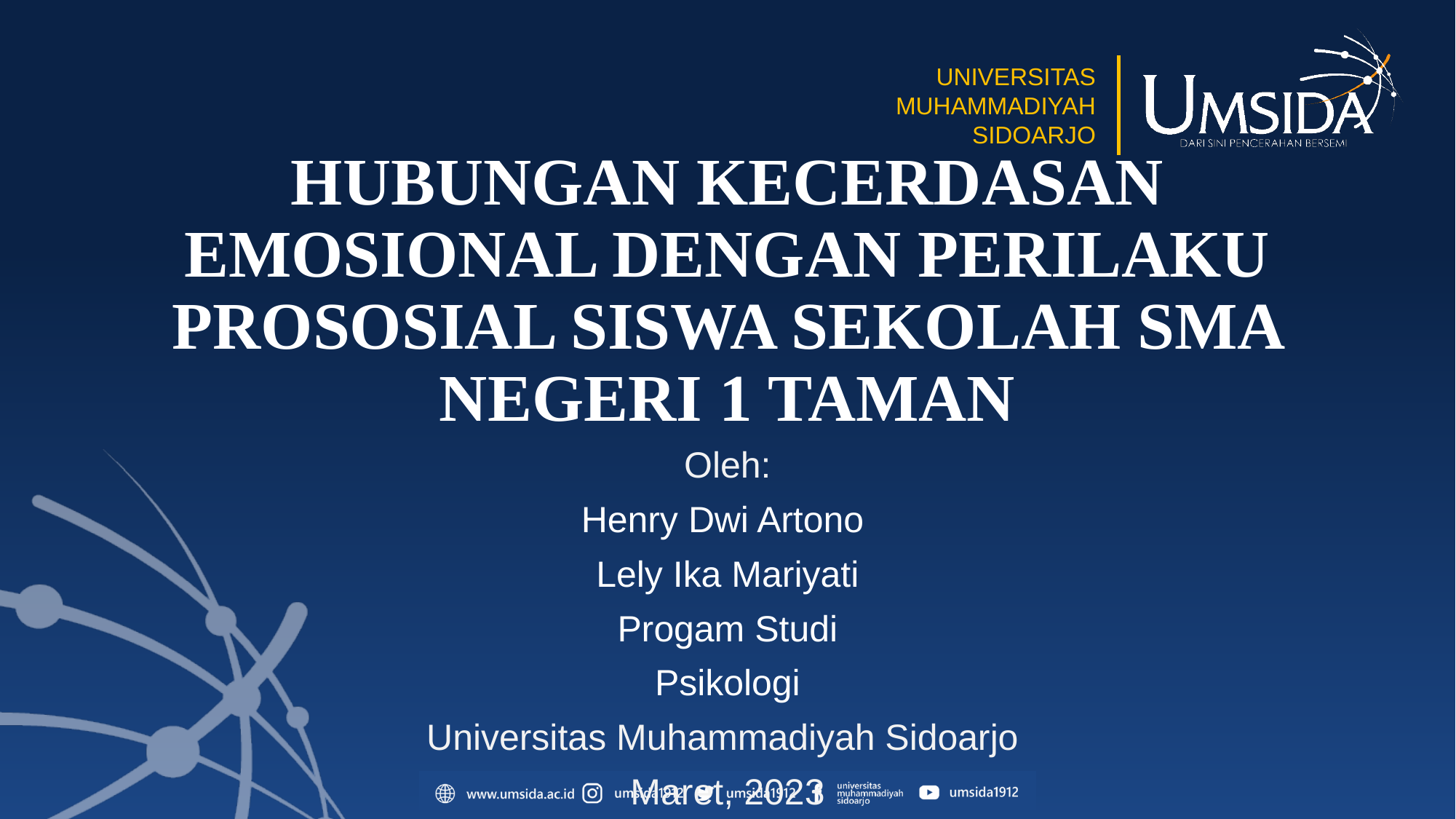

# HUBUNGAN KECERDASAN EMOSIONAL DENGAN PERILAKU PROSOSIAL SISWA SEKOLAH SMA NEGERI 1 TAMAN
Oleh:
Henry Dwi Artono
Lely Ika Mariyati
Progam Studi
Psikologi
Universitas Muhammadiyah Sidoarjo
Maret, 2023